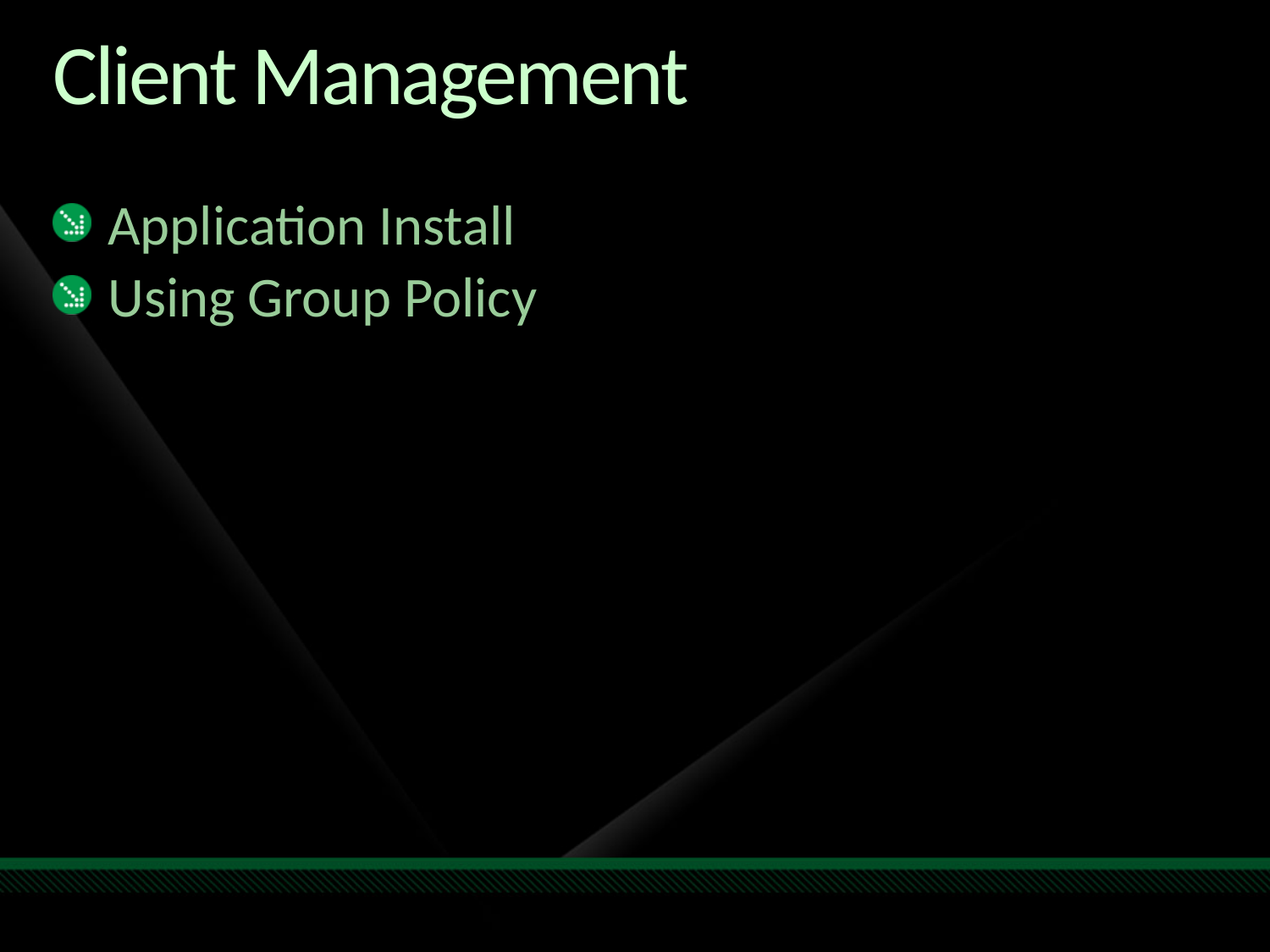

# Client Management
Application Install
Using Group Policy